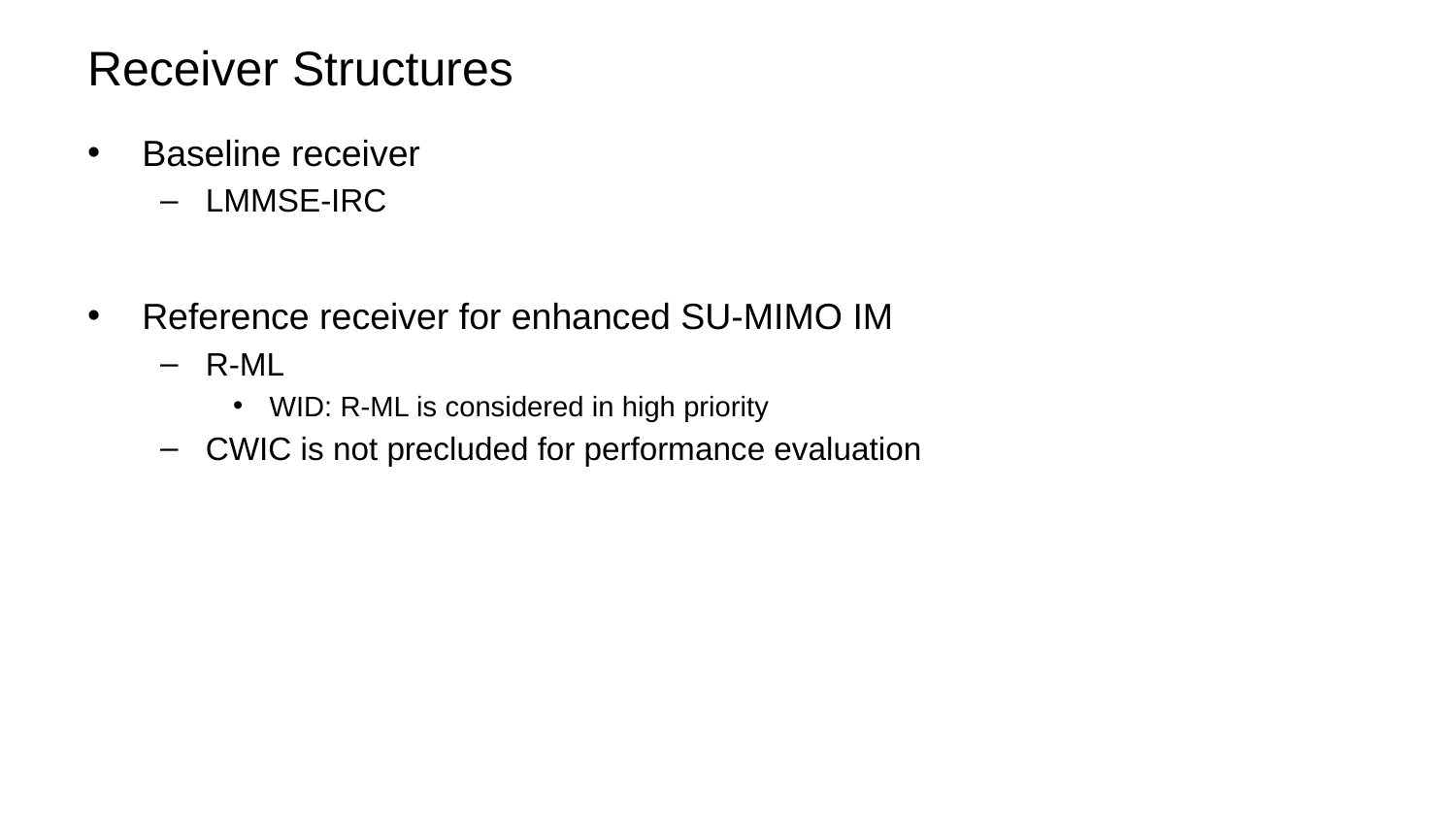

# Receiver Structures
Baseline receiver
LMMSE-IRC

Reference receiver for enhanced SU-MIMO IM
R-ML
WID: R-ML is considered in high priority
CWIC is not precluded for performance evaluation